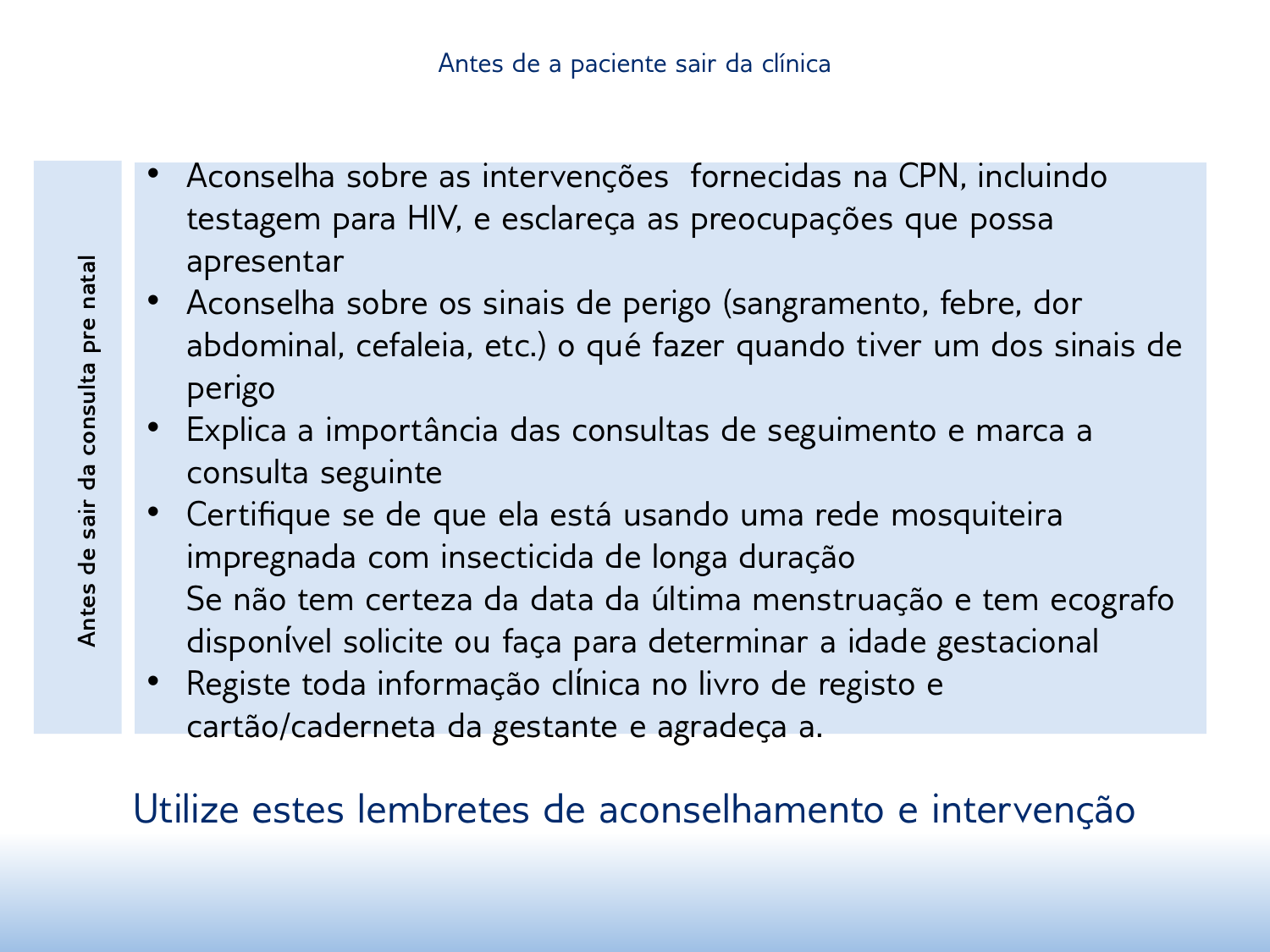

# Antes de a paciente sair da clínica
Antes de sair da consulta pre natal
Aconselha sobre as intervenções  fornecidas na CPN, incluindo testagem para HIV, e esclareça as preocupações que possa apresentar
Aconselha sobre os sinais de perigo (sangramento, febre, dor abdominal, cefaleia, etc.) o qué fazer quando tiver um dos sinais de perigo
Explica a importância das consultas de seguimento e marca a consulta seguinte
Certifique se de que ela está usando uma rede mosquiteira impregnada com insecticida de longa duração
Se não tem certeza da data da última menstruação e tem ecografo disponίvel solicite ou faça para determinar a idade gestacional
Registe toda informação clίnica no livro de registo e cartão/caderneta da gestante e agradeça a.

Utilize estes lembretes de aconselhamento e intervenção